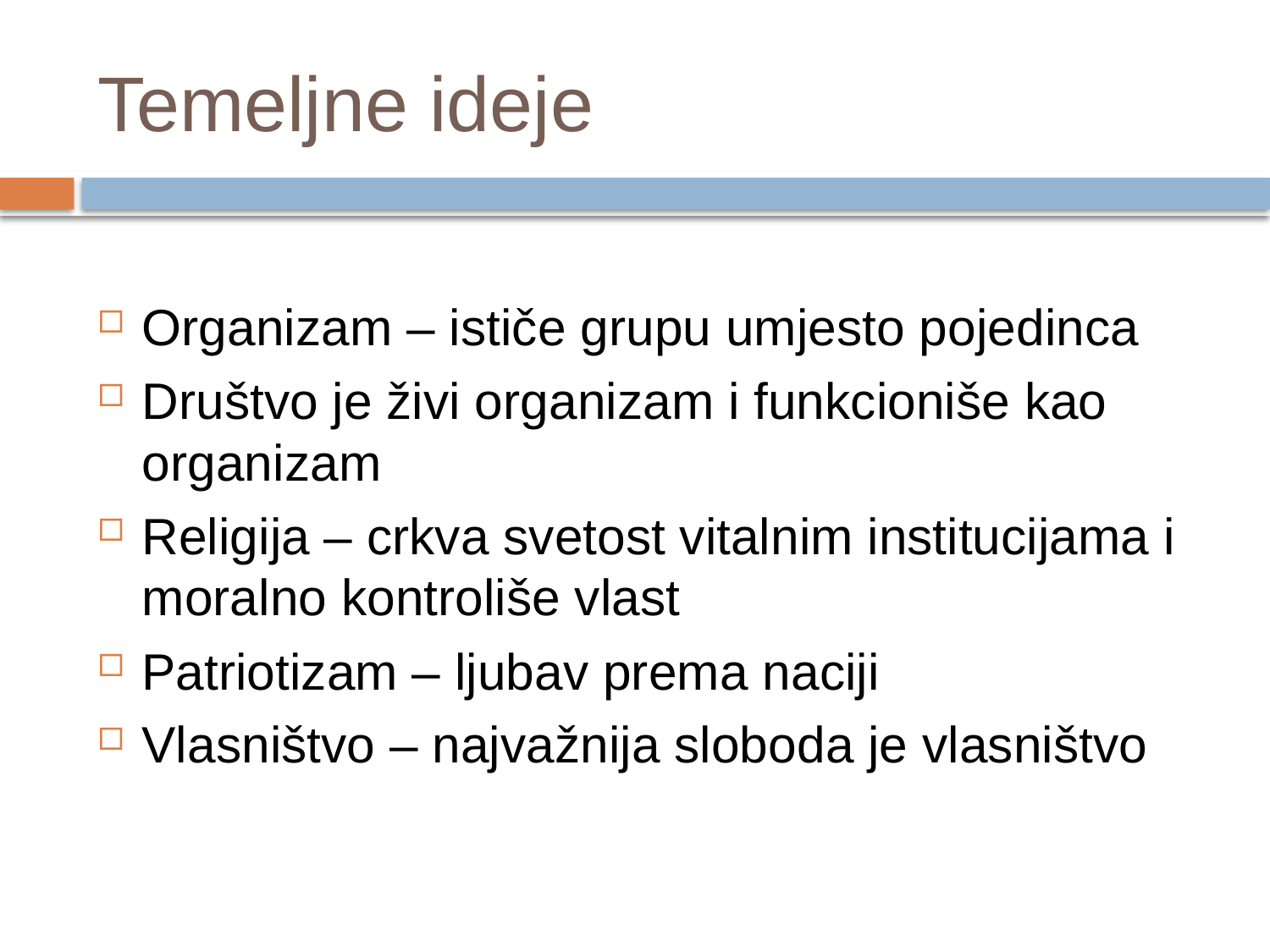

# Temeljne ideje
Organizam – ističe grupu umjesto pojedinca
Društvo je živi organizam i funkcioniše kao organizam
Religija – crkva svetost vitalnim institucijama i moralno kontroliše vlast
Patriotizam – ljubav prema naciji
Vlasništvo – najvažnija sloboda je vlasništvo